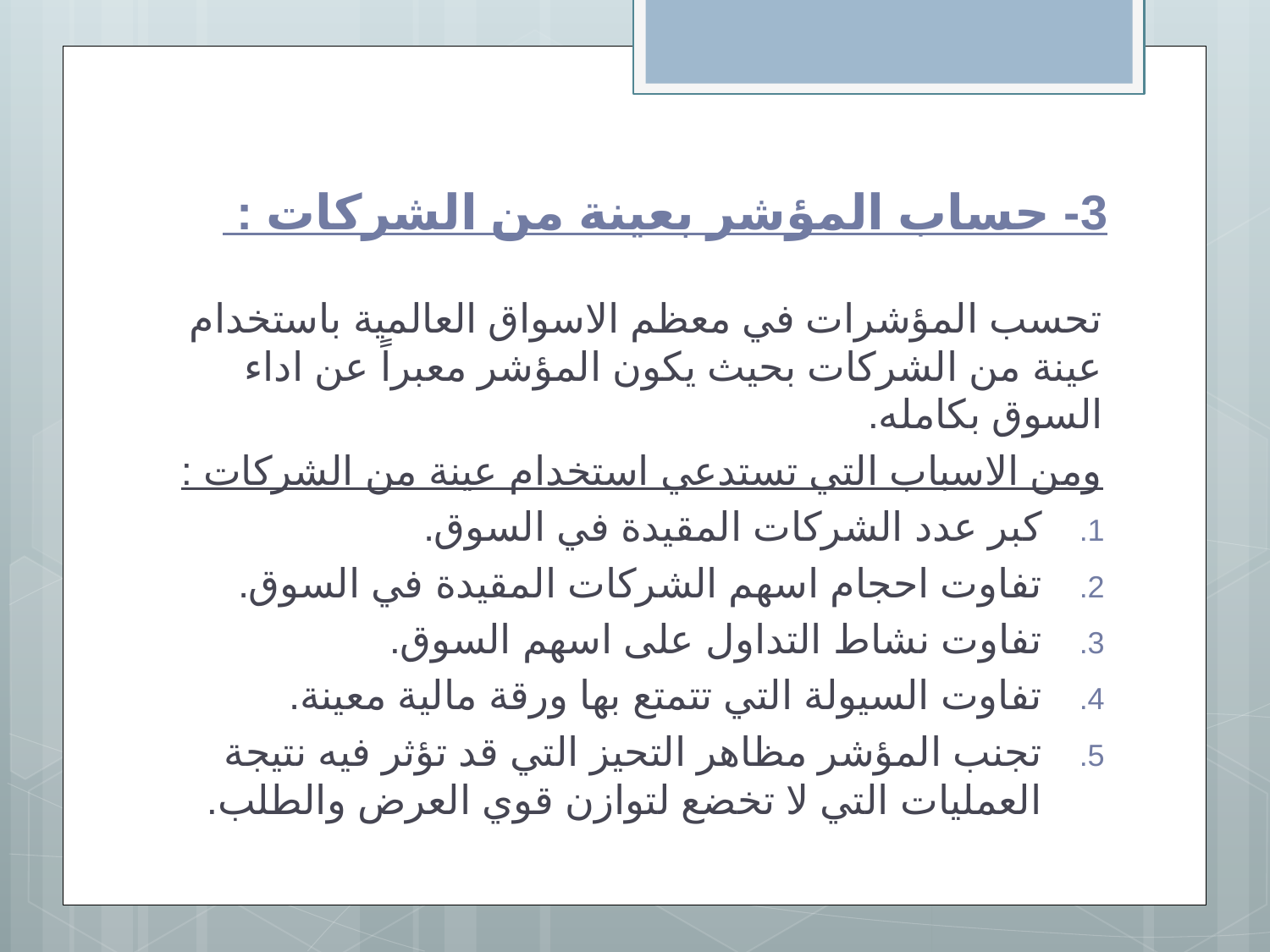

# 3- حساب المؤشر بعينة من الشركات :
تحسب المؤشرات في معظم الاسواق العالمية باستخدام عينة من الشركات بحيث يكون المؤشر معبراً عن اداء السوق بكامله.
ومن الاسباب التي تستدعي استخدام عينة من الشركات :
كبر عدد الشركات المقيدة في السوق.
تفاوت احجام اسهم الشركات المقيدة في السوق.
تفاوت نشاط التداول على اسهم السوق.
تفاوت السيولة التي تتمتع بها ورقة مالية معينة.
تجنب المؤشر مظاهر التحيز التي قد تؤثر فيه نتيجة العمليات التي لا تخضع لتوازن قوي العرض والطلب.